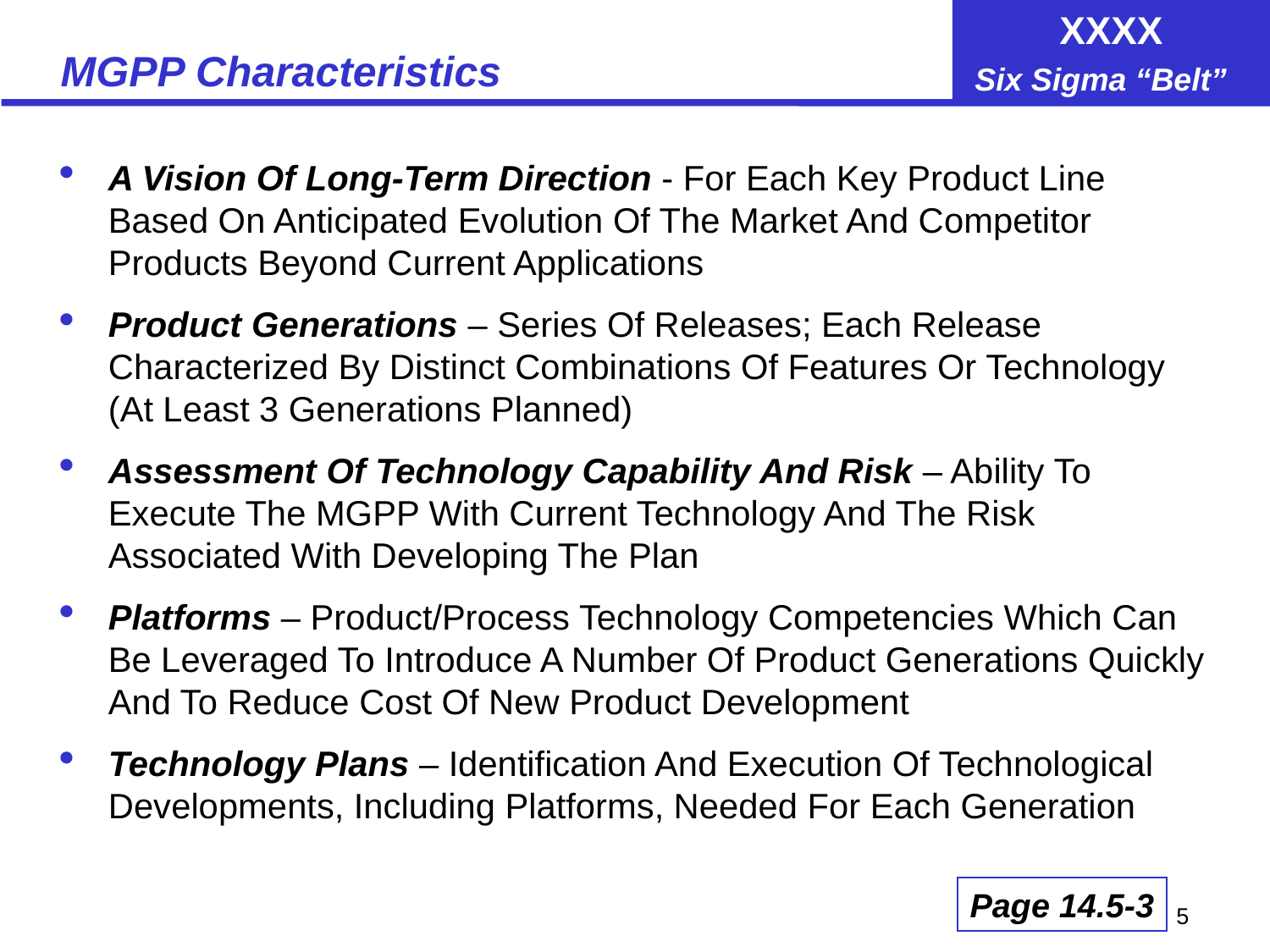

# MGPP Characteristics
A Vision Of Long-Term Direction - For Each Key Product Line Based On Anticipated Evolution Of The Market And Competitor Products Beyond Current Applications
Product Generations – Series Of Releases; Each Release Characterized By Distinct Combinations Of Features Or Technology (At Least 3 Generations Planned)
Assessment Of Technology Capability And Risk – Ability To Execute The MGPP With Current Technology And The Risk Associated With Developing The Plan
Platforms – Product/Process Technology Competencies Which Can Be Leveraged To Introduce A Number Of Product Generations Quickly And To Reduce Cost Of New Product Development
Technology Plans – Identification And Execution Of Technological Developments, Including Platforms, Needed For Each Generation
Page 14.5-3